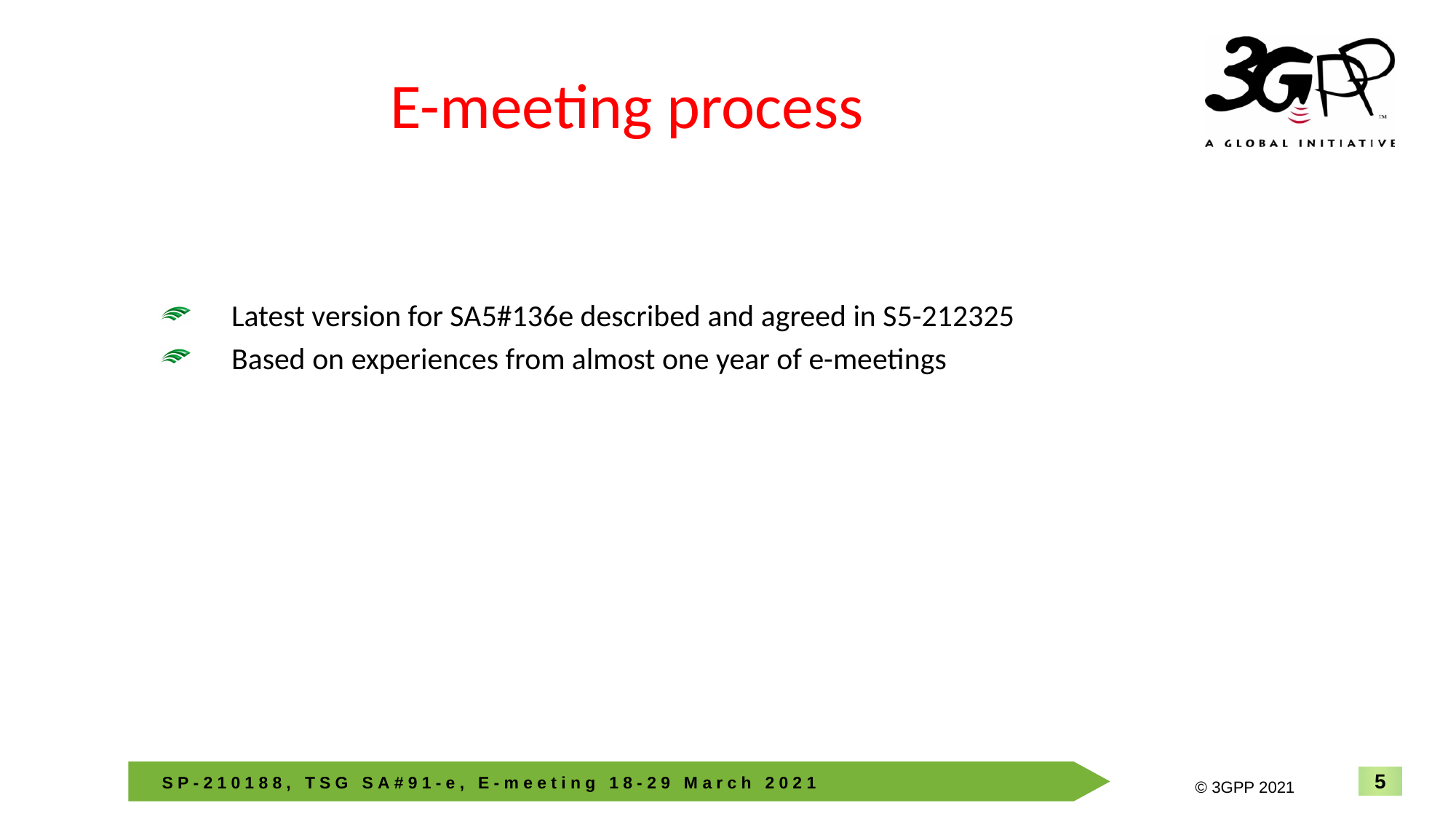

# E-meeting process
Latest version for SA5#136e described and agreed in S5-212325
Based on experiences from almost one year of e-meetings